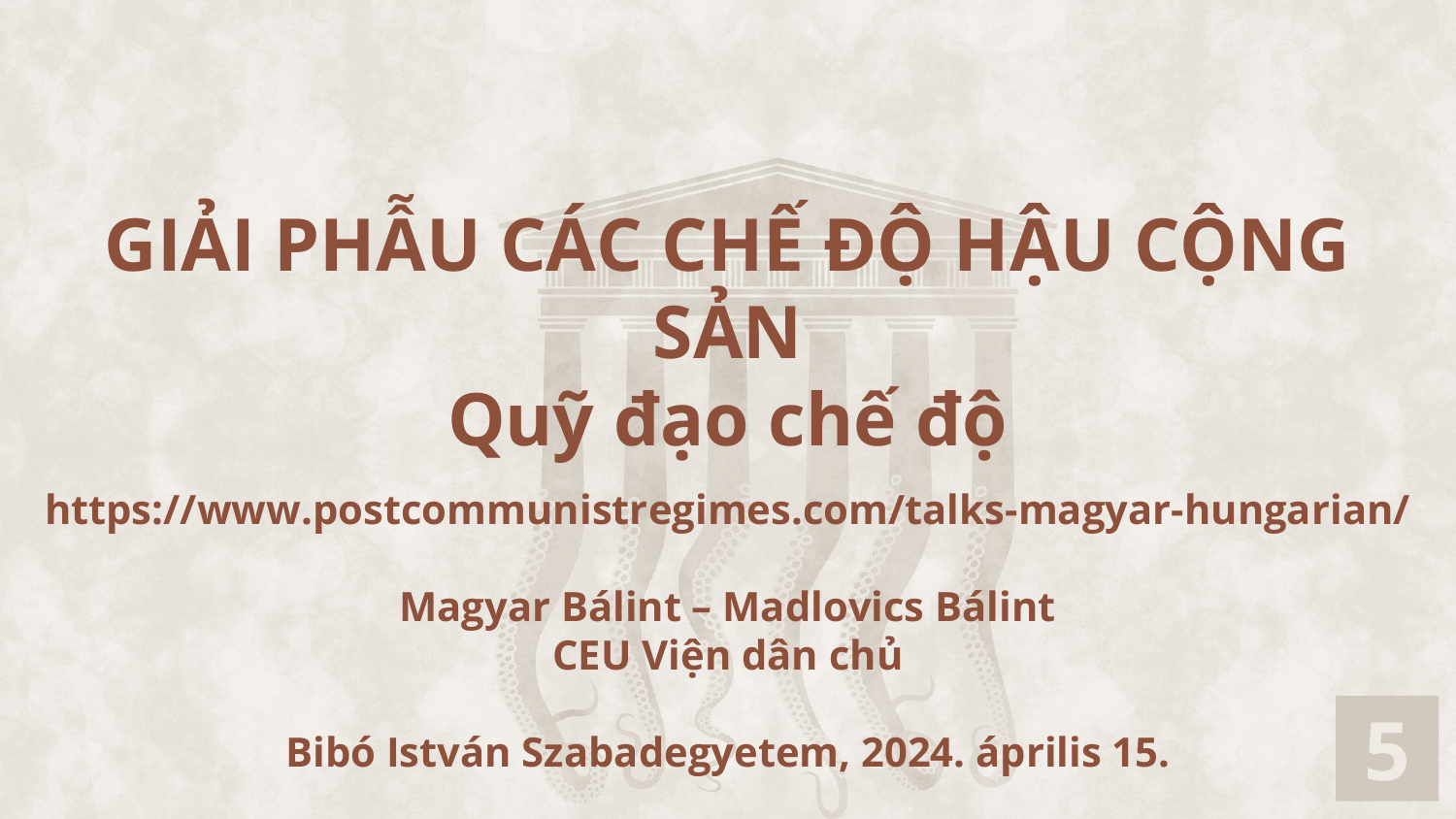

# GIẢI PHẪU CÁC CHẾ ĐỘ HẬU CỘNG SẢN Quỹ đạo chế độ

https://www.postcommunistregimes.com/talks-magyar-hungarian/

Magyar Bálint – Madlovics Bálint
CEU Viện dân chủ

Bibó István Szabadegyetem, 2024. április 15.
7
5